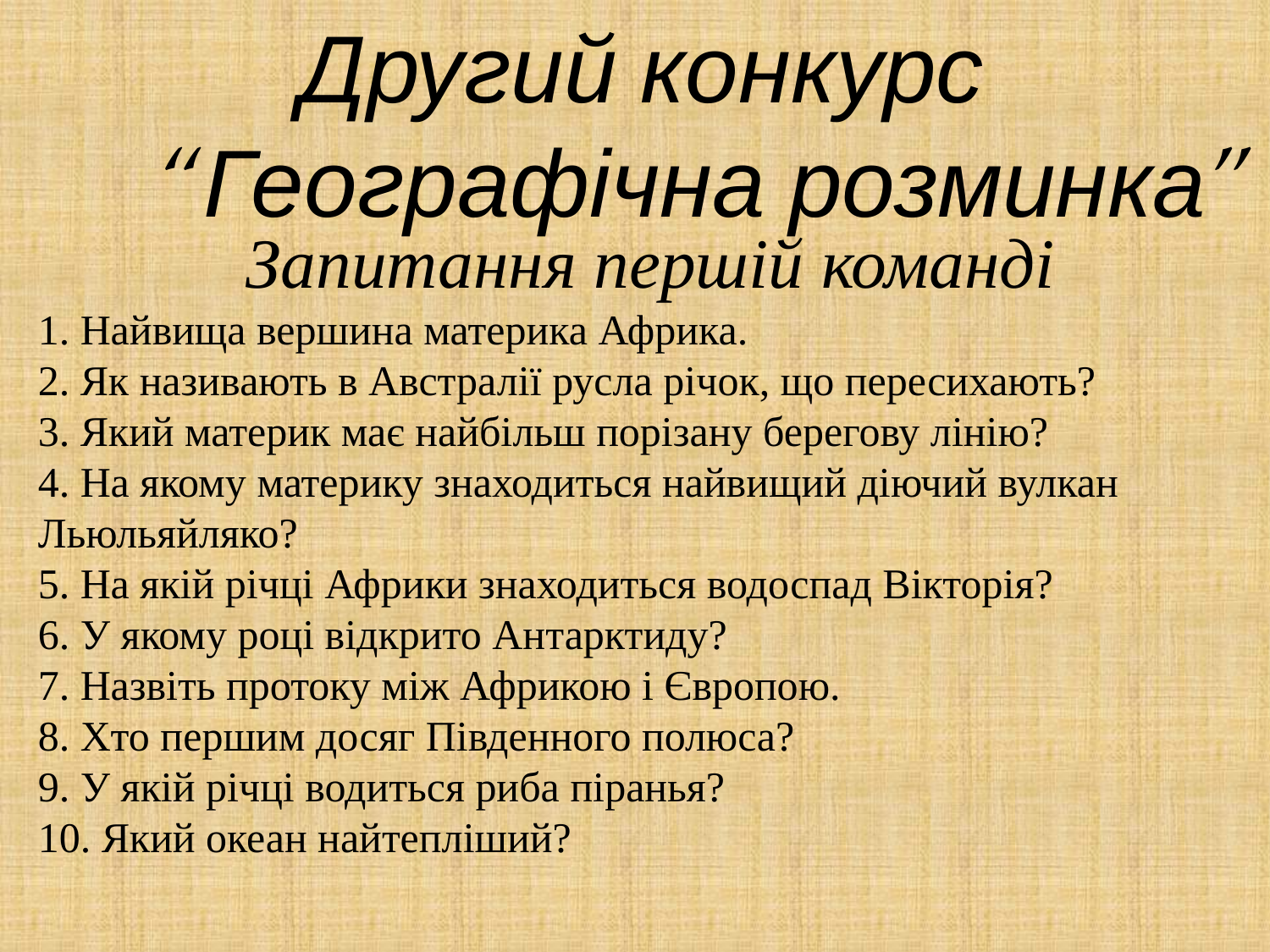

Другий конкурс
      “Географічна розминка”

                                      Запитання першій команді
1. Найвища вершина материка Африка.
2. Як називають в Австралії русла річок, що пересихають?
3. Який материк має найбільш порізану берегову лінію?
4. На якому материку знаходиться найвищий діючий вулкан Льюльяйляко?
5. На якій річці Африки знаходиться водоспад Вікторія?
6. У якому році відкрито Антарктиду?
7. Назвіть протоку між Африкою і Європою.
8. Хто першим досяг Південного полюса?
9. У якій річці водиться риба піранья?
10. Який океан найтепліший?